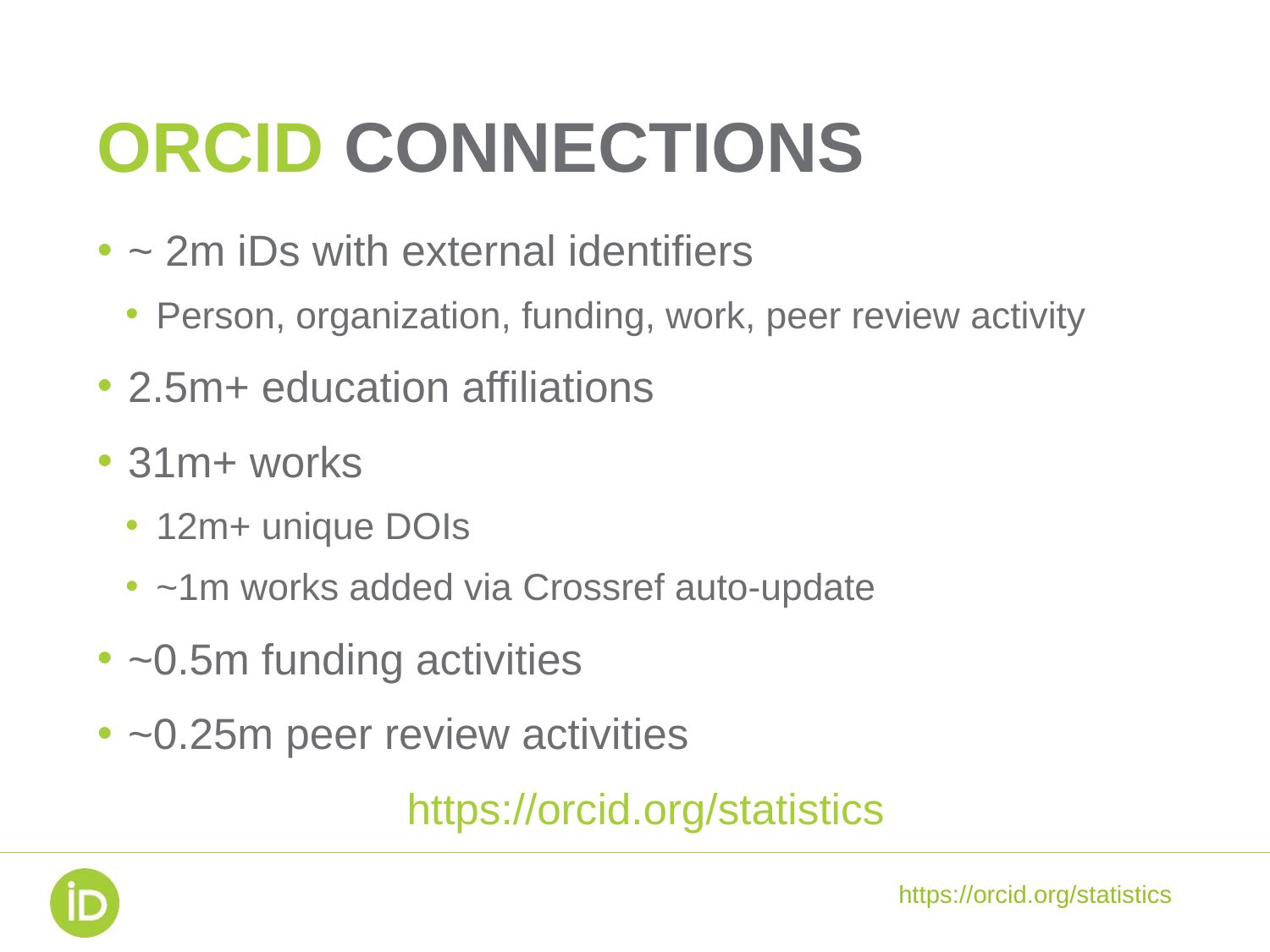

# ORCID Connections
~ 2m iDs with external identifiers
Person, organization, funding, work, peer review activity
2.5m+ education affiliations
31m+ works
12m+ unique DOIs
~1m works added via Crossref auto-update
~0.5m funding activities
~0.25m peer review activities
https://orcid.org/statistics

https://orcid.org/statistics